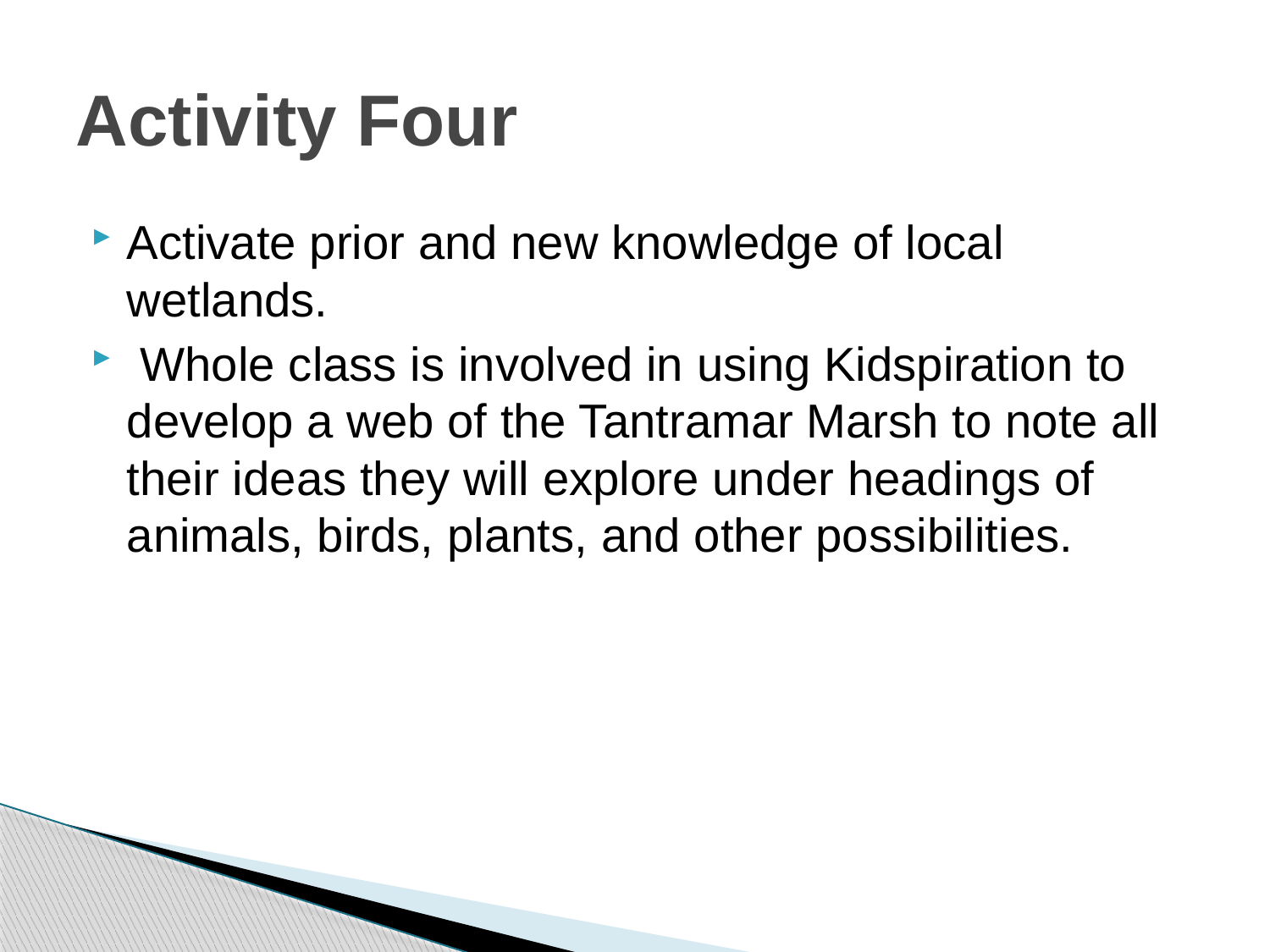

# Activity Four
Activate prior and new knowledge of local wetlands.
 Whole class is involved in using Kidspiration to develop a web of the Tantramar Marsh to note all their ideas they will explore under headings of animals, birds, plants, and other possibilities.